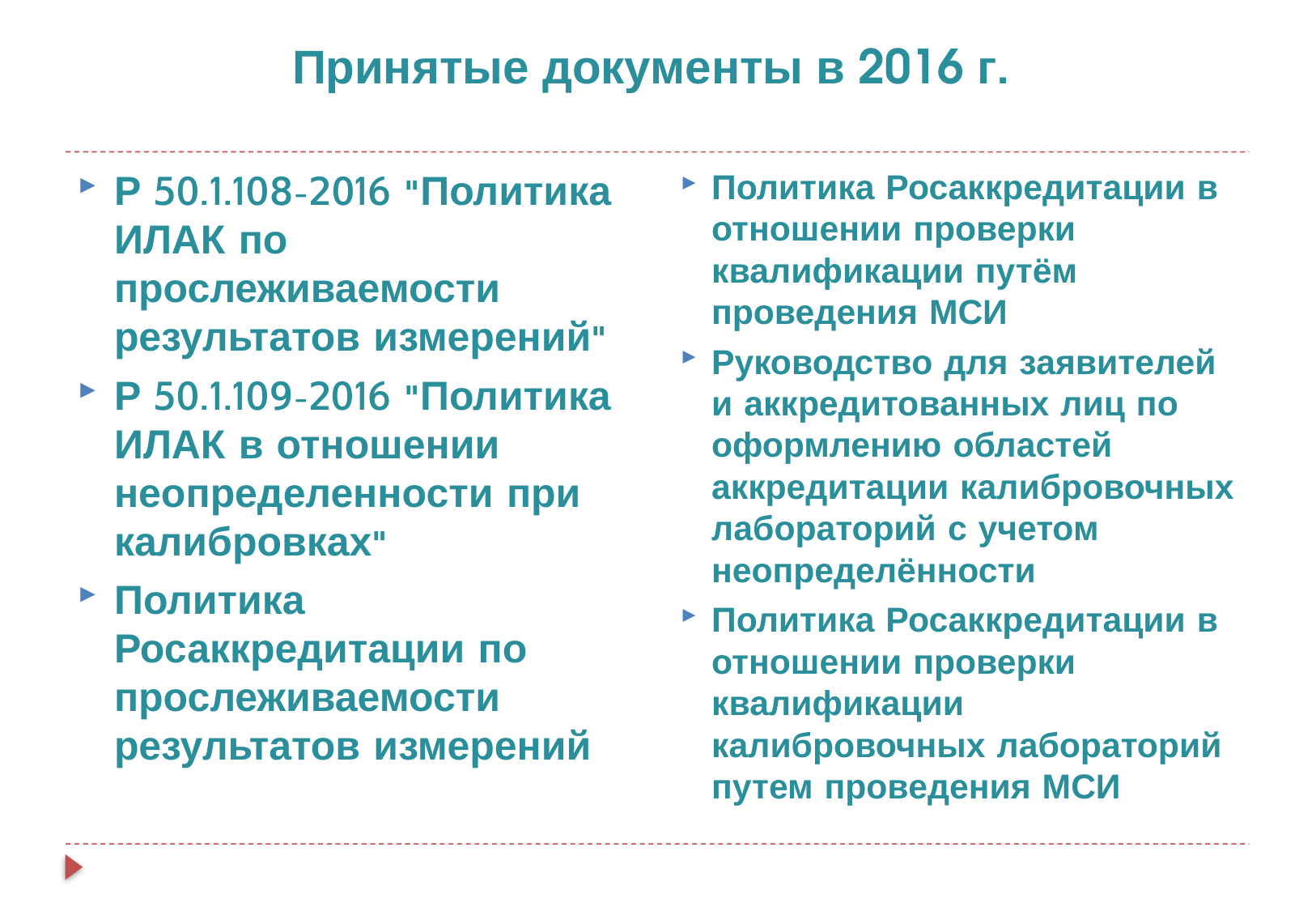

# Принятые документы в 2016 г.
Р 50.1.108-2016 "Политика ИЛАК по прослеживаемости результатов измерений"
Р 50.1.109-2016 "Политика ИЛАК в отношении неопределенности при калибровках"
Политика Росаккредитации по прослеживаемости результатов измерений

Политика Росаккредитации в отношении проверки квалификации путём проведения МСИ
Руководство для заявителей и аккредитованных лиц по оформлению областей	 аккредитации калибровочных лабораторий с учетом неопределённости
Политика Росаккредитации в отношении проверки квалификации калибровочных лабораторий путем проведения МСИ